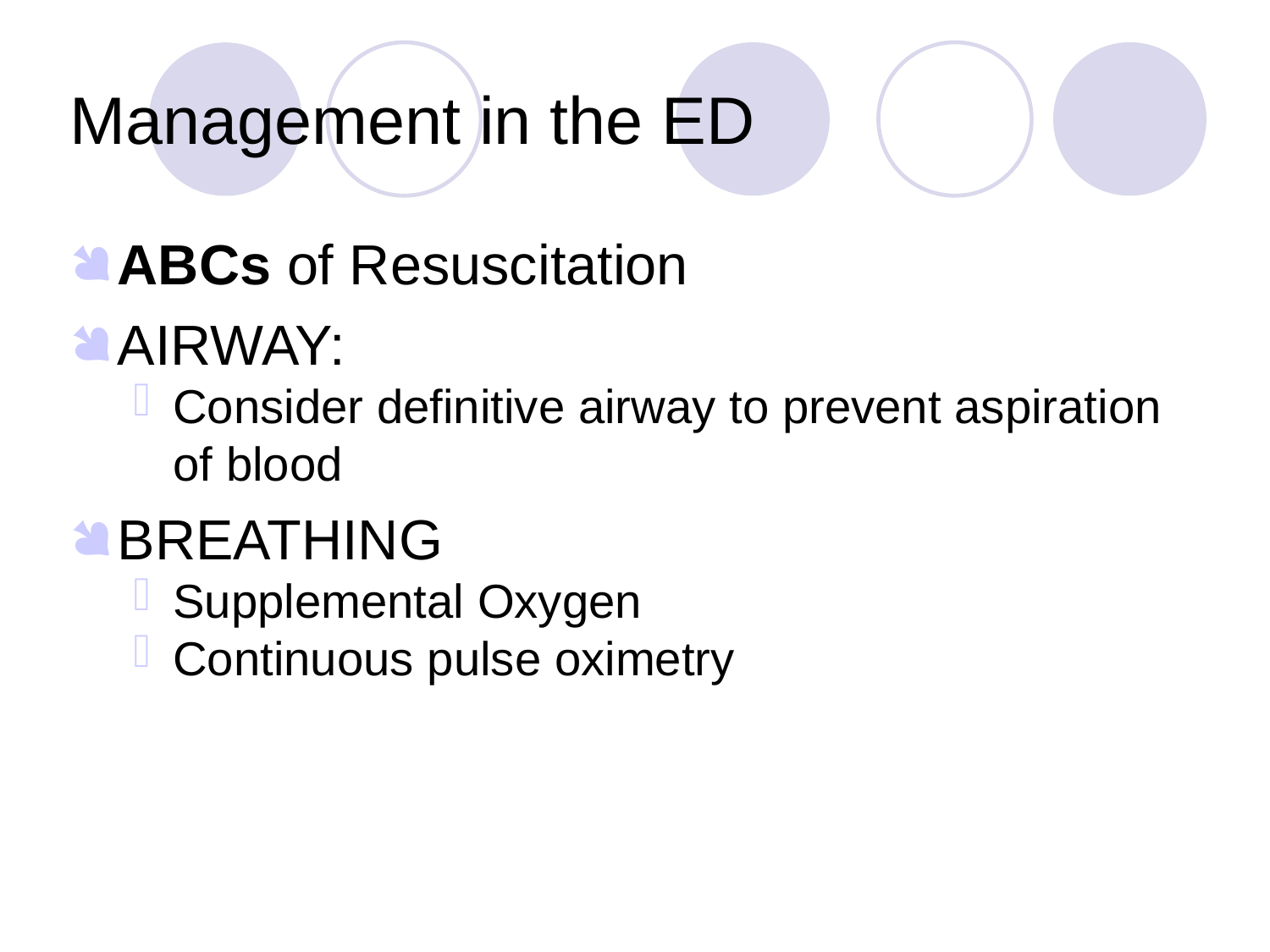

Management in the ED
ABCs of Resuscitation
AIRWAY:
Consider definitive airway to prevent aspiration of blood
BREATHING
Supplemental Oxygen
Continuous pulse oximetry